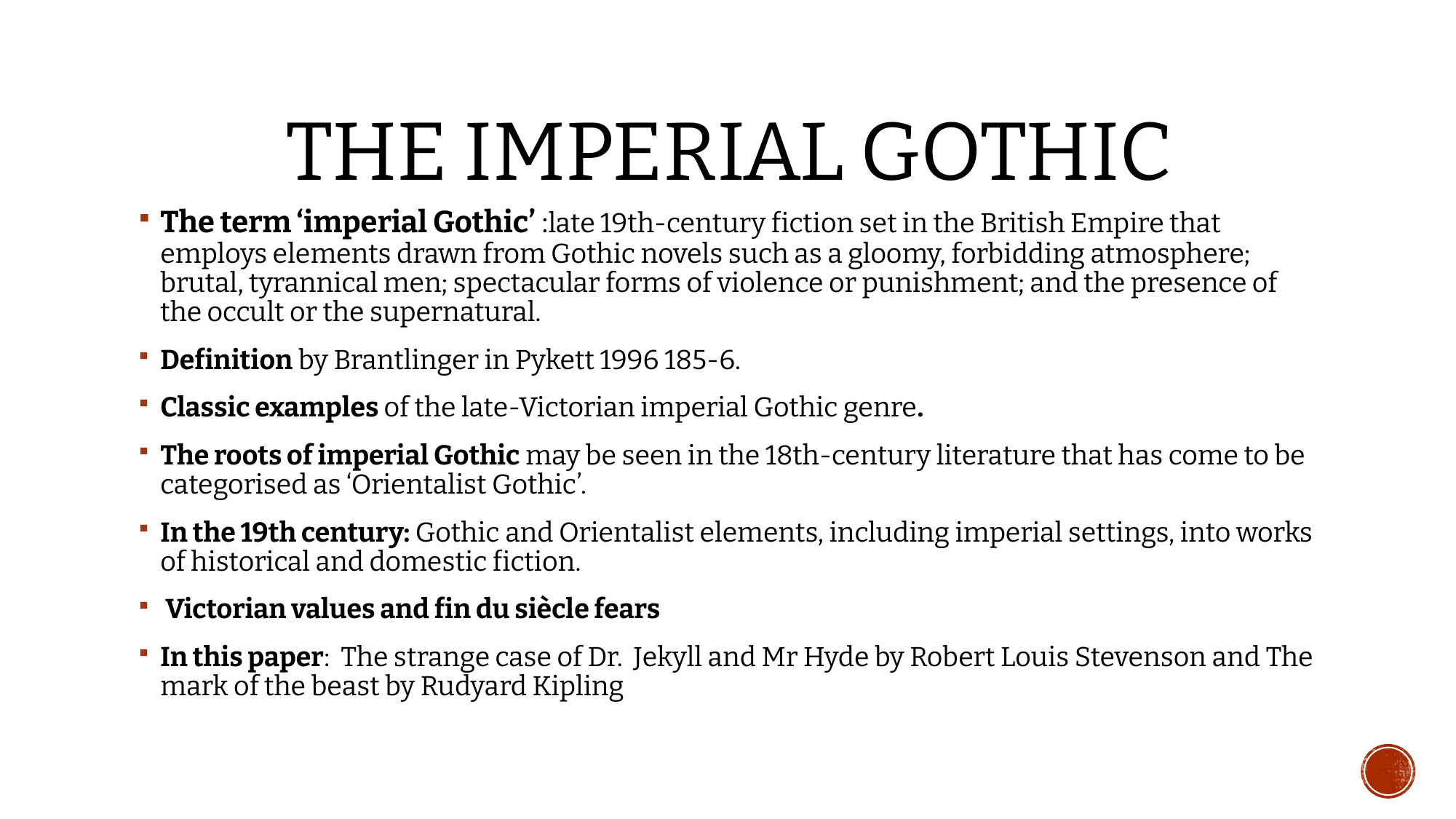

# The imperial gothic
The term ‘imperial Gothic’ :late 19th-century fiction set in the British Empire that employs elements drawn from Gothic novels such as a gloomy, forbidding atmosphere; brutal, tyrannical men; spectacular forms of violence or punishment; and the presence of the occult or the supernatural.
Definition by Brantlinger in Pykett 1996 185-6.
Classic examples of the late-Victorian imperial Gothic genre.
The roots of imperial Gothic may be seen in the 18th-century literature that has come to be categorised as ‘Orientalist Gothic’.
In the 19th century: Gothic and Orientalist elements, including imperial settings, into works of historical and domestic fiction.
 Victorian values and fin du siècle fears
In this paper:  The strange case of Dr.  Jekyll and Mr Hyde by Robert Louis Stevenson and The mark of the beast by Rudyard Kipling